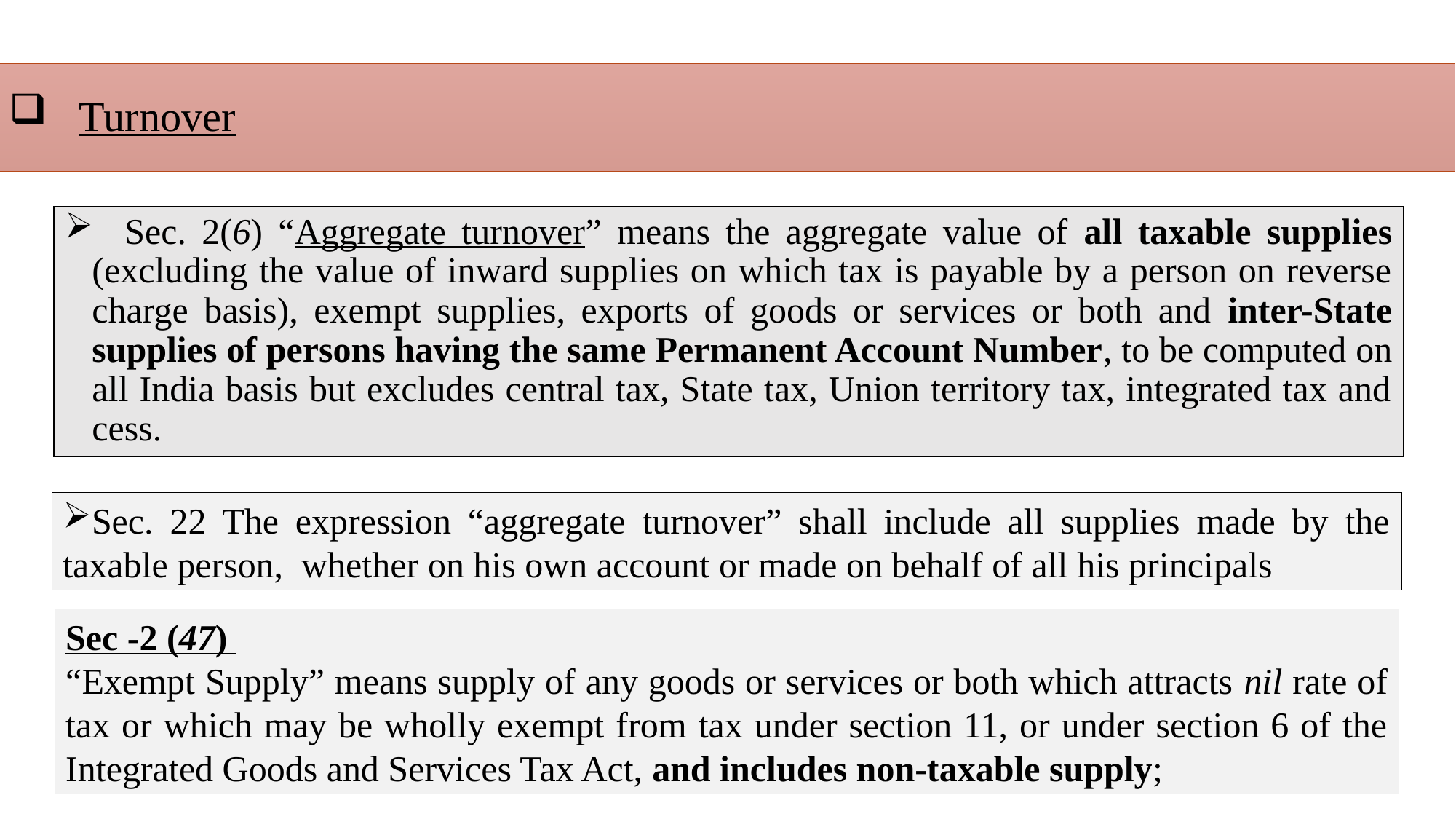

# Turnover
  Sec. 2(6) “Aggregate turnover” means the aggregate value of all taxable supplies (excluding the value of inward supplies on which tax is payable by a person on reverse charge basis), exempt supplies, exports of goods or services or both and inter-State supplies of persons having the same Permanent Account Number, to be computed on all India basis but excludes central tax, State tax, Union territory tax, integrated tax and cess.

Sec. 22 The expression “aggregate turnover” shall include all supplies made by the taxable person,  whether on his own account or made on behalf of all his principals
Sec -2 (47)
“Exempt Supply” means supply of any goods or services or both which attracts nil rate of tax or which may be wholly exempt from tax under section 11, or under section 6 of the Integrated Goods and Services Tax Act, and includes non-taxable supply;